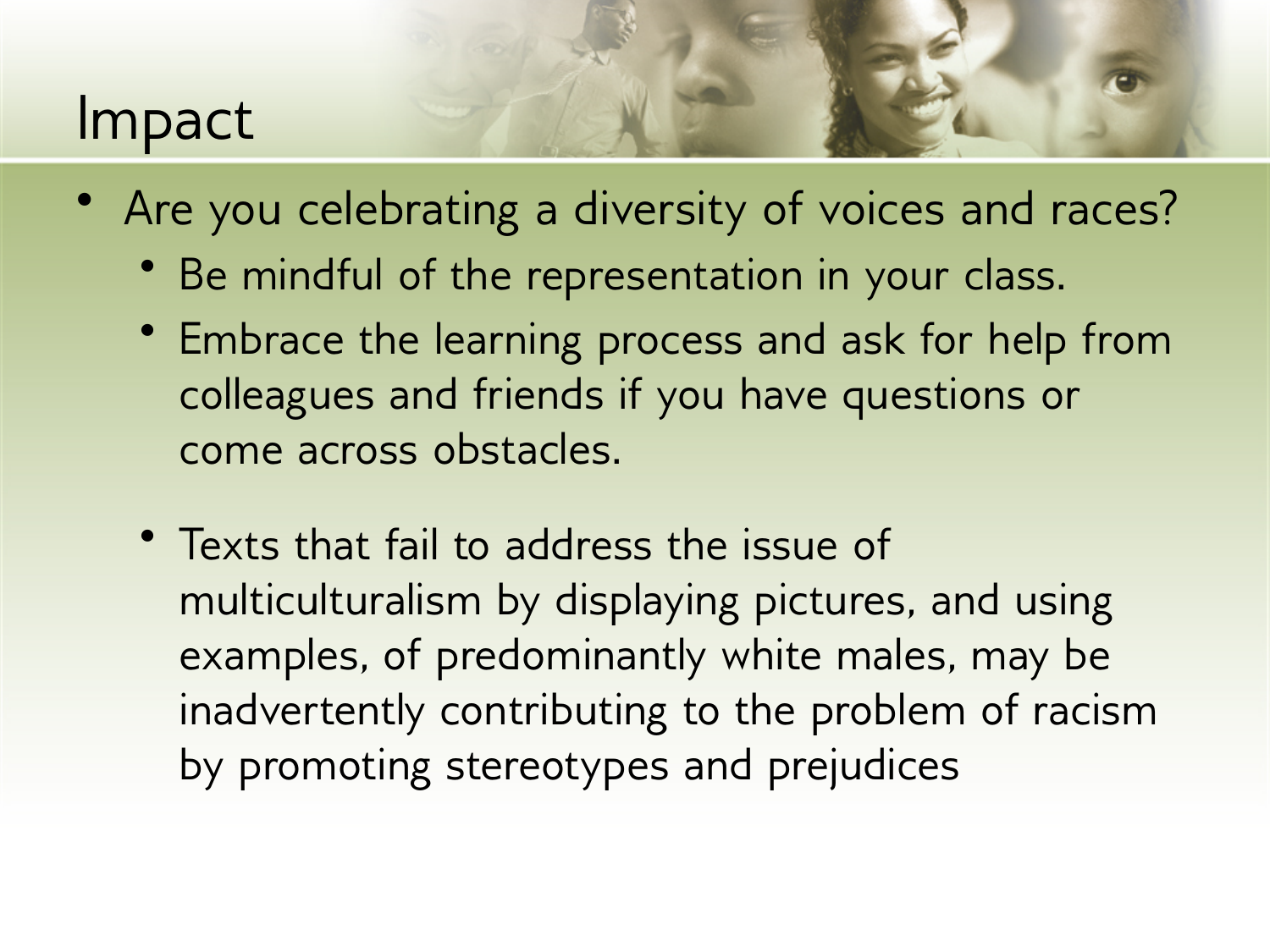

# Impact
Are you celebrating a diversity of voices and races?
Be mindful of the representation in your class.
Embrace the learning process and ask for help from colleagues and friends if you have questions or come across obstacles.
Texts that fail to address the issue of multiculturalism by displaying pictures, and using examples, of predominantly white males, may be inadvertently contributing to the problem of racism by promoting stereotypes and prejudices